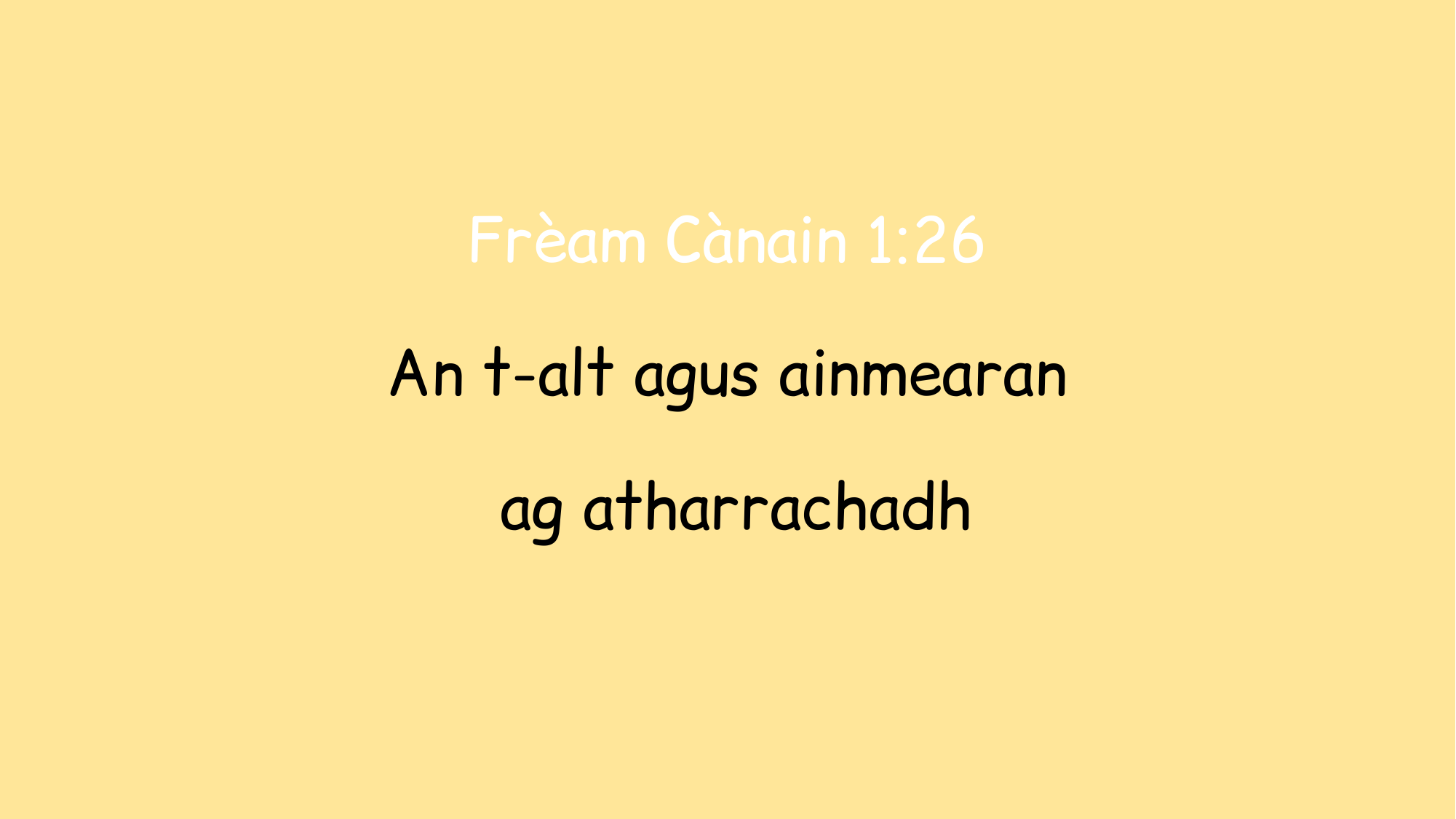

# Frèam Cànain 1:26 An t-alt agus ainmearan ag atharrachadh